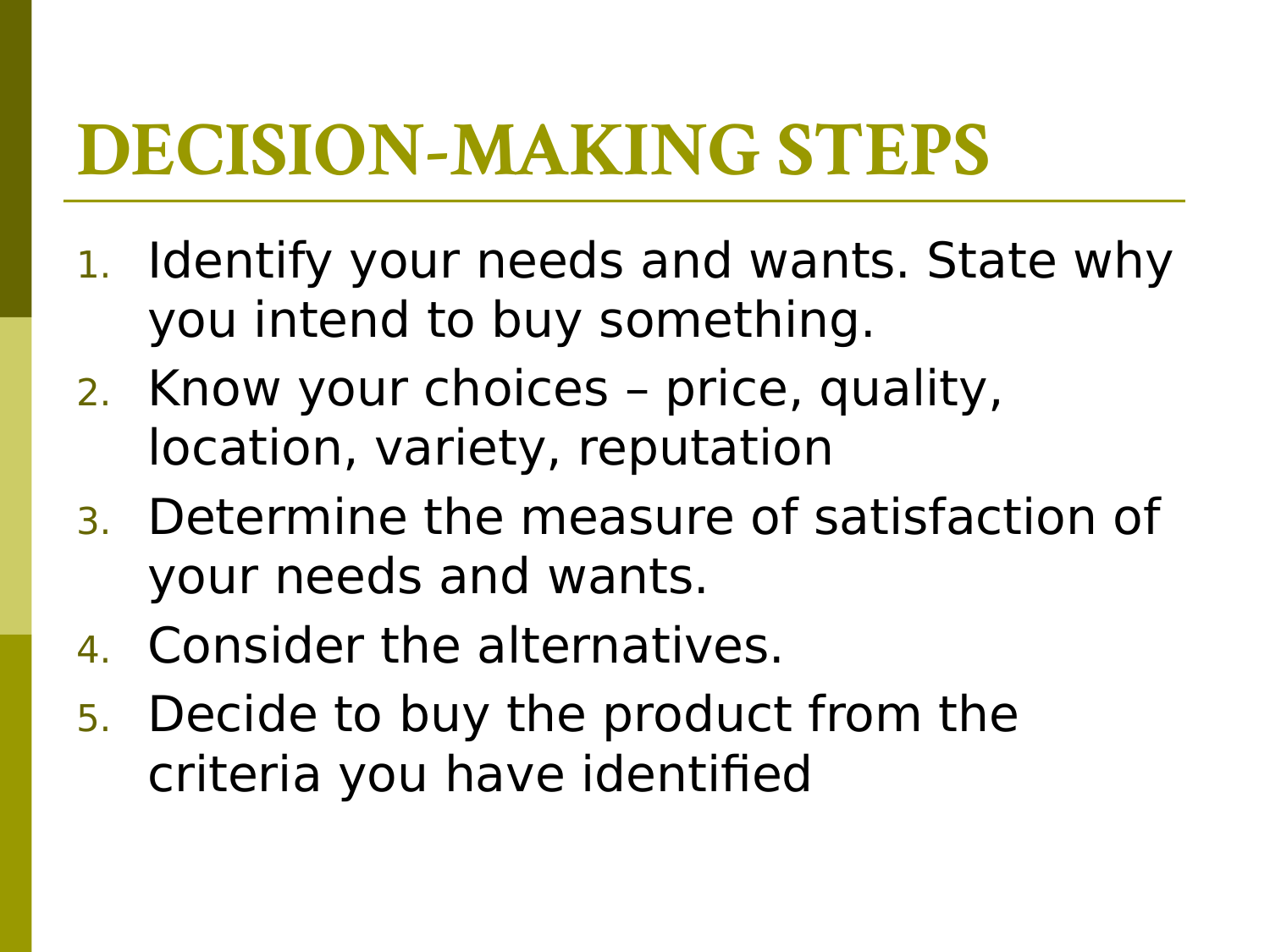

# DECISION-MAKING STEPS
Identify your needs and wants. State why you intend to buy something.
Know your choices – price, quality, location, variety, reputation
Determine the measure of satisfaction of your needs and wants.
Consider the alternatives.
Decide to buy the product from the criteria you have identified